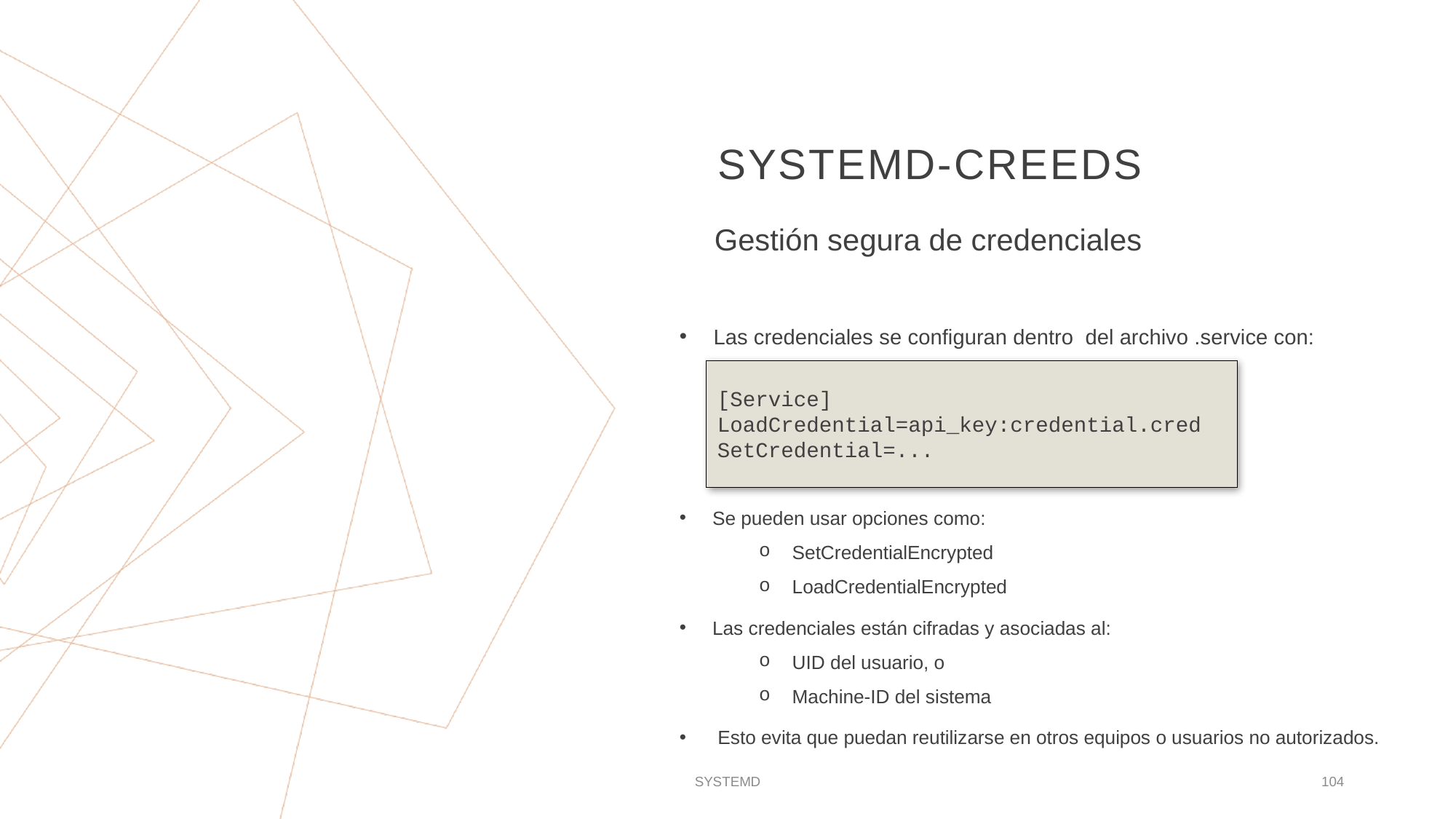

# Systemd-creeds
Gestión segura de credenciales

Las credenciales se configuran dentro  del archivo .service con:
[Service] LoadCredential=api_key:credential.cred SetCredential=...

Se pueden usar opciones como:
SetCredentialEncrypted
LoadCredentialEncrypted
Las credenciales están cifradas y asociadas al:
UID del usuario, o
Machine-ID del sistema
 Esto evita que puedan reutilizarse en otros equipos o usuarios no autorizados.

SYSTEMD
104